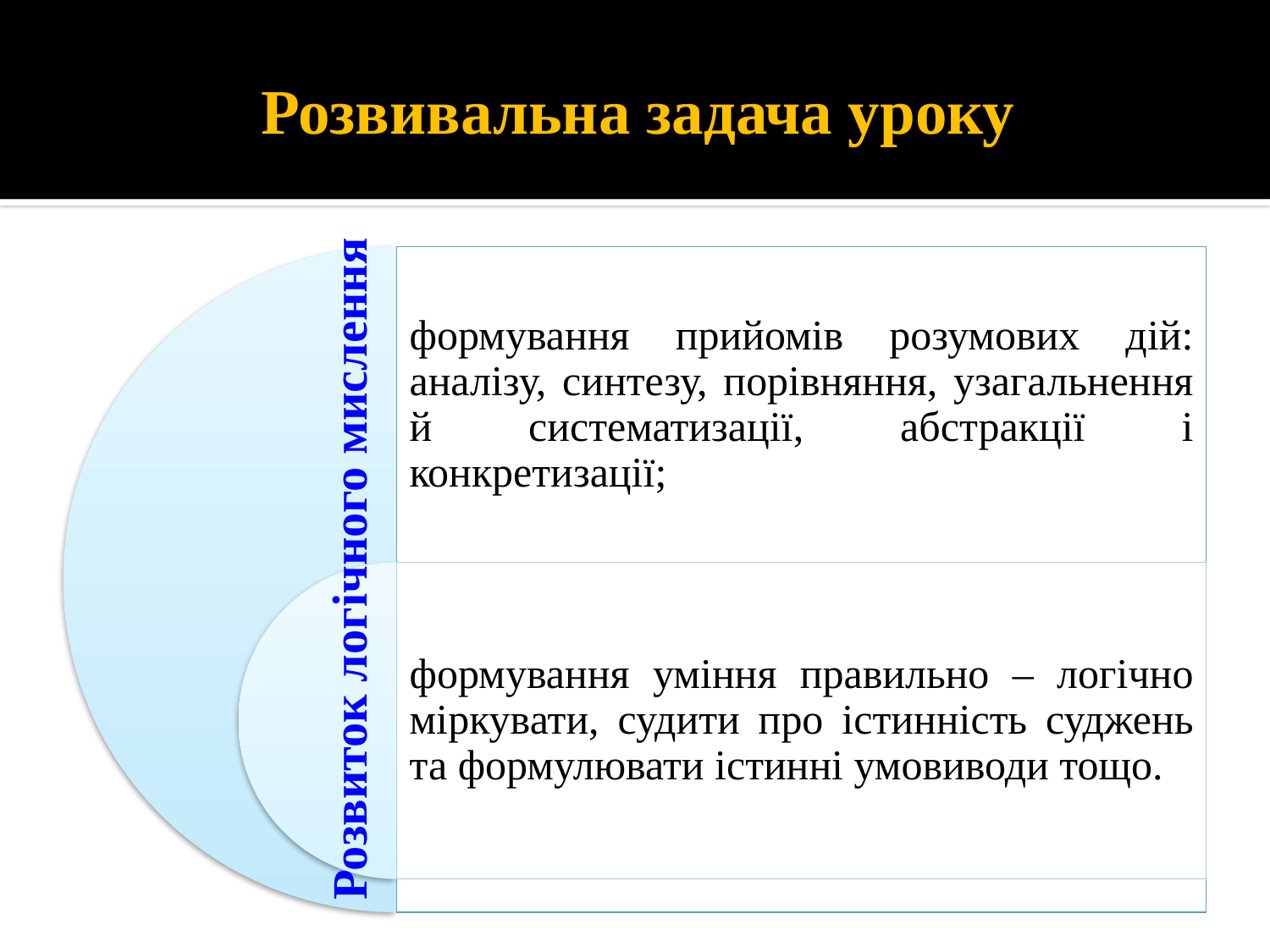

# Розвивальна задача уроку
Розвиток логічного мислення
формування прийомів розумових дій: аналізу, синтезу, порівняння, узагальнення й систематизації, абстракції і конкретизації;
формування уміння правильно – логічно міркувати, судити про істинність суджень та формулювати істинні умовиводи тощо.